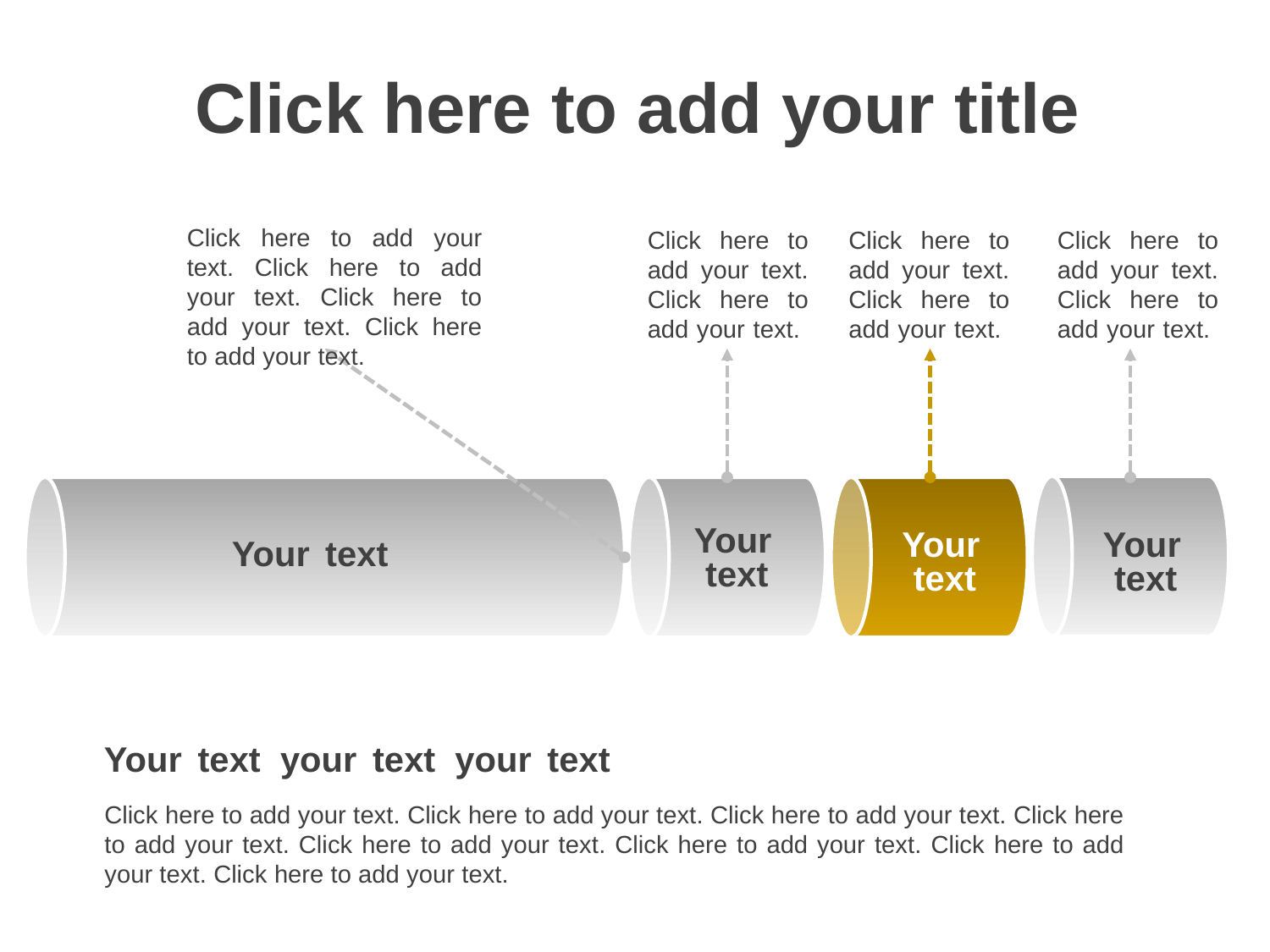

Click here to add your title
Click here to add your text. Click here to add your text. Click here to add your text. Click here to add your text.
Click here to add your text. Click here to add your text.
Click here to add your text. Click here to add your text.
Click here to add your text. Click here to add your text.

Your  text
Your  text
Your  text
Your  text
Your  text  your  text  your  text
Click here to add your text. Click here to add your text. Click here to add your text. Click here to add your text. Click here to add your text. Click here to add your text. Click here to add your text. Click here to add your text.